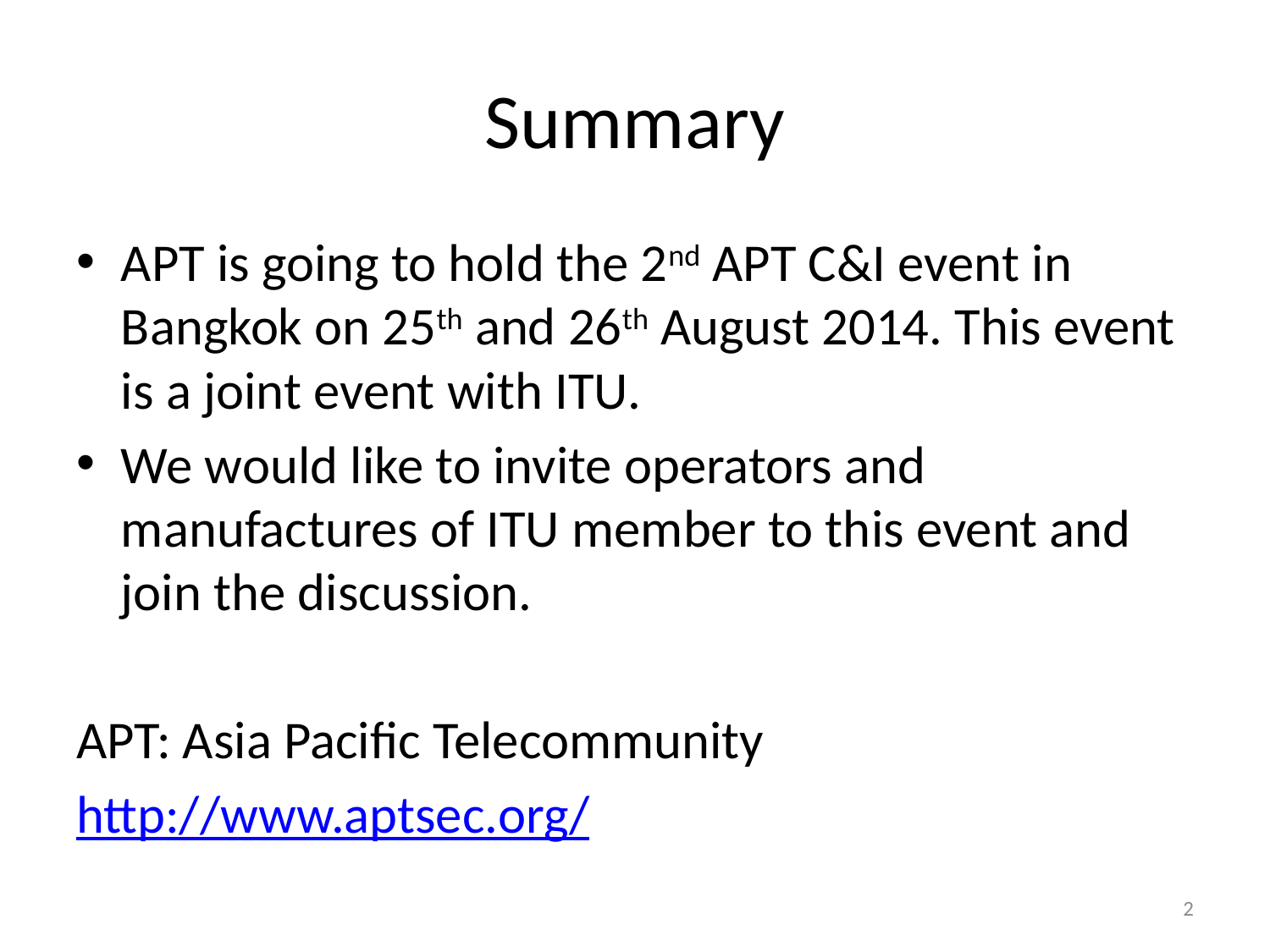

# Summary
APT is going to hold the 2nd APT C&I event in Bangkok on 25th and 26th August 2014. This event is a joint event with ITU.
We would like to invite operators and manufactures of ITU member to this event and join the discussion.

APT: Asia Pacific Telecommunity
http://www.aptsec.org/

2